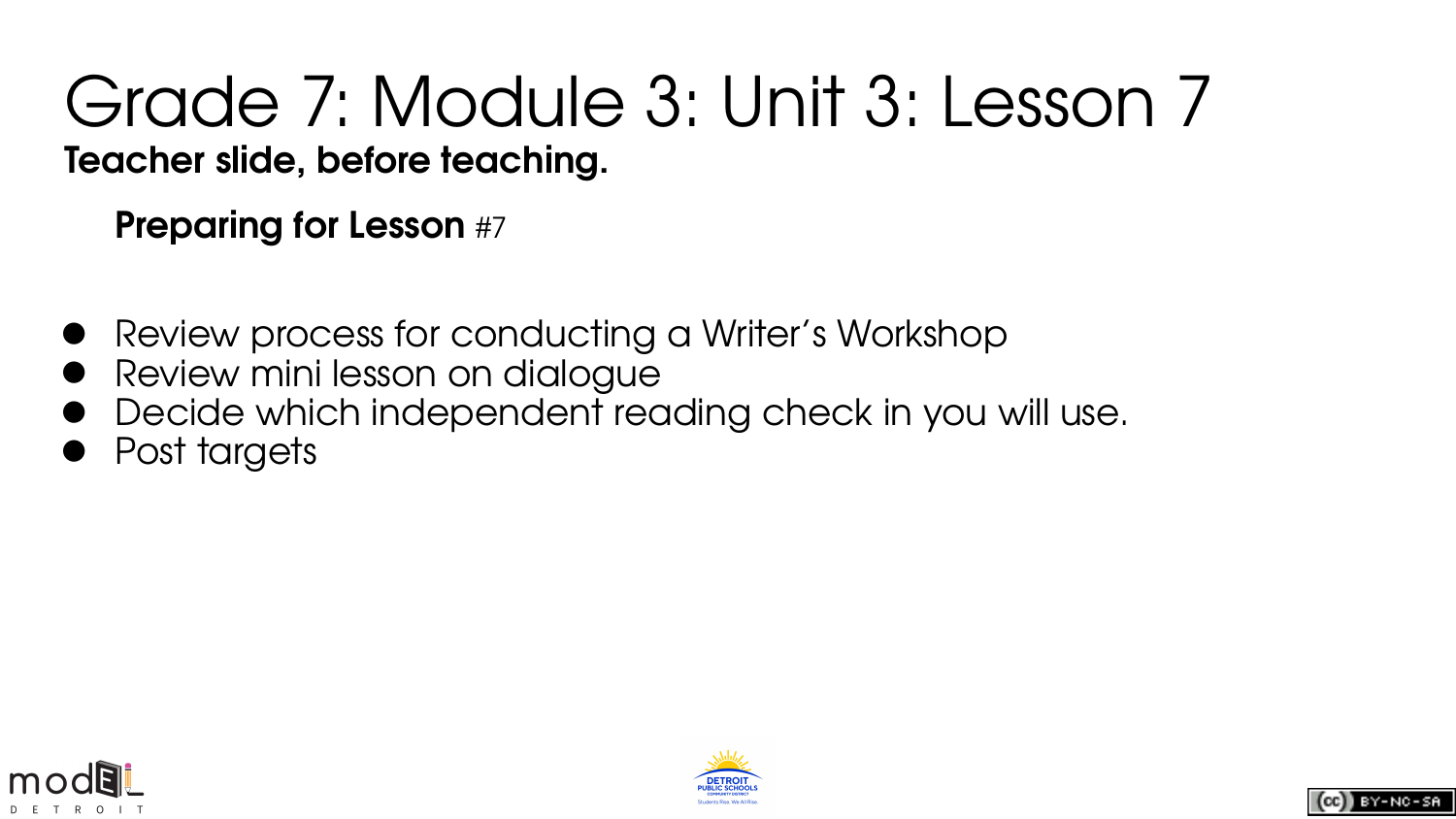

Grade 7: Module 3: Unit 3: Lesson 7
Teacher slide, before teaching.
Preparing for Lesson #7

Review process for conducting a Writer’s Workshop
Review mini lesson on dialogue
Decide which independent reading check in you will use.
Post targets